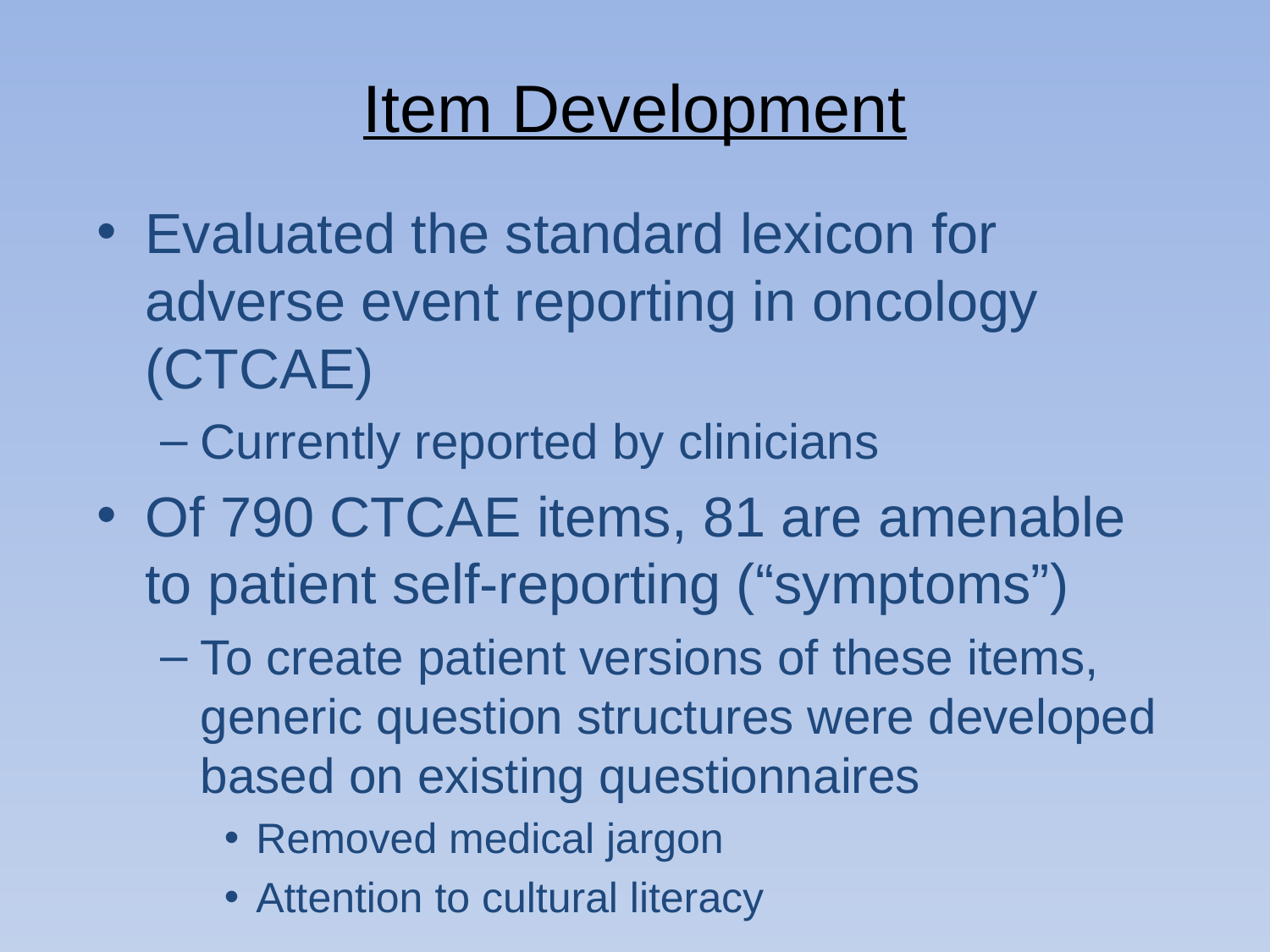

# Item Development
Evaluated the standard lexicon for adverse event reporting in oncology (CTCAE)
Currently reported by clinicians
Of 790 CTCAE items, 81 are amenable to patient self-reporting (“symptoms”)
To create patient versions of these items, generic question structures were developed based on existing questionnaires
Removed medical jargon
Attention to cultural literacy